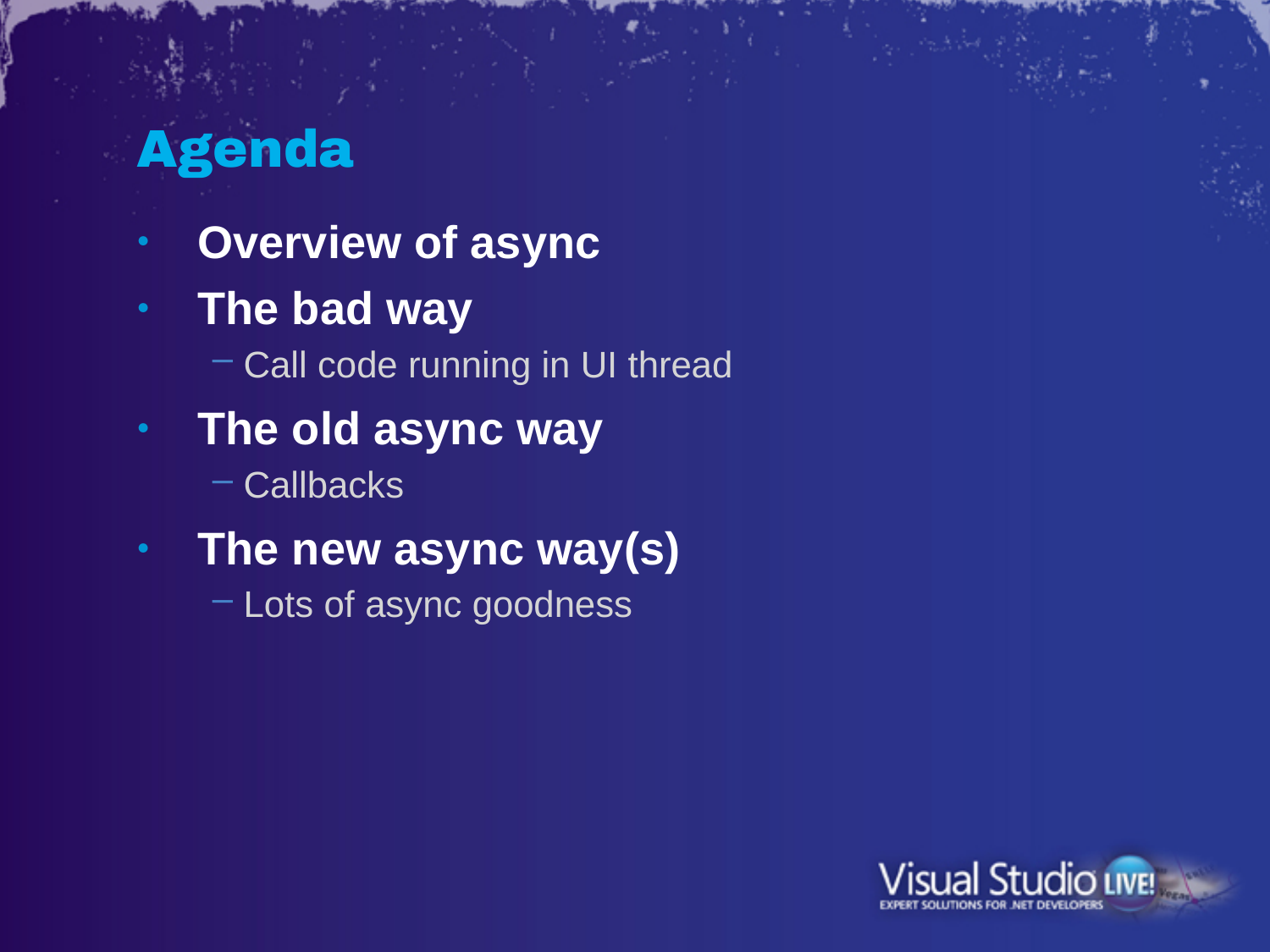

# Agenda
Overview of async
The bad way
Call code running in UI thread
The old async way
Callbacks
The new async way(s)
Lots of async goodness